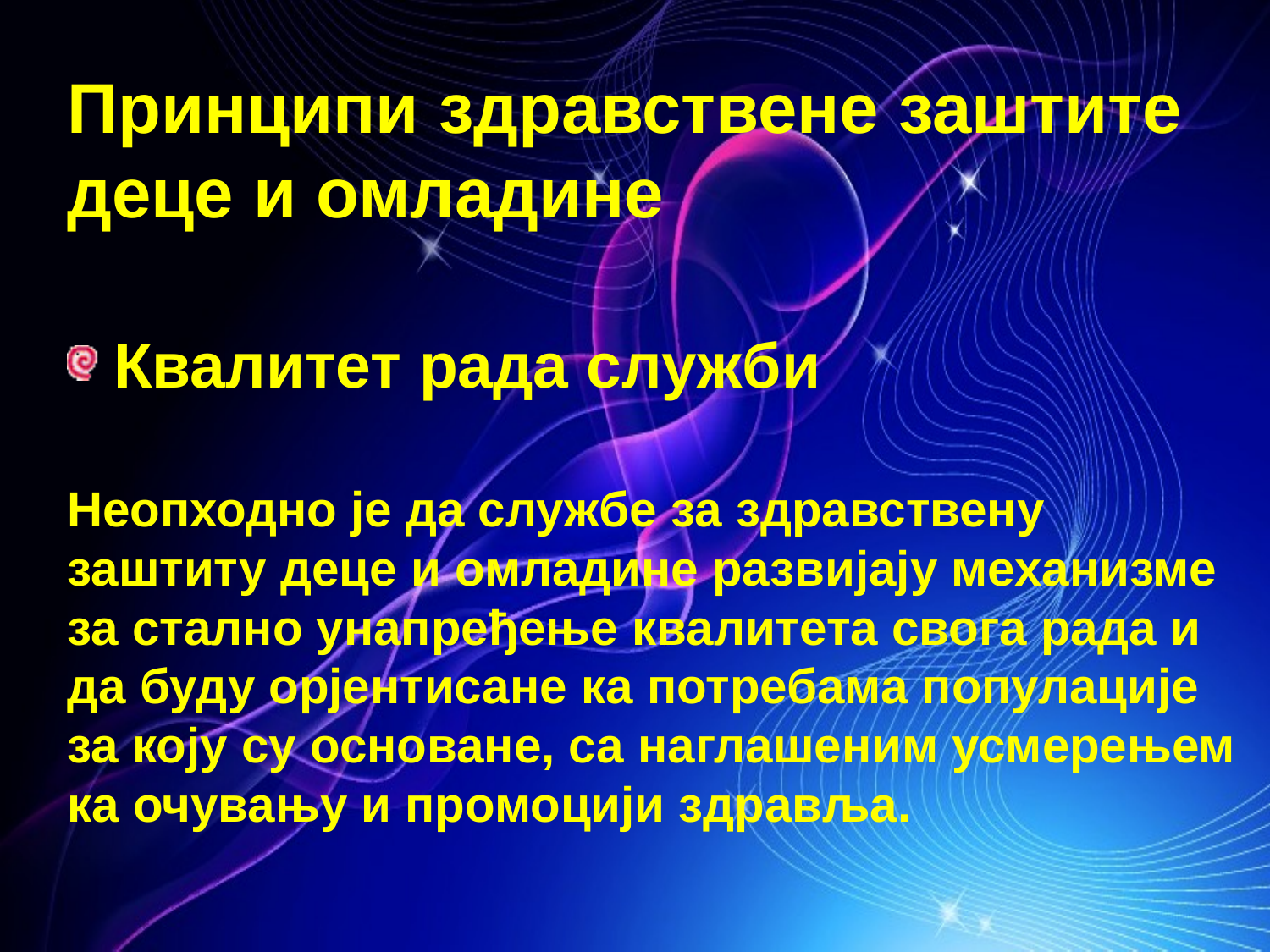

Принципи здравствене заштите деце и омладине

 Квалитет рада служби

Неопходно је да службе за здравствену заштиту деце и омладине развијају механизме за стално унапређење квалитета свога рада и да буду орјентисане ка потребама популације за коју су основане, са наглашеним усмерењем ка очувању и промоцији здравља.